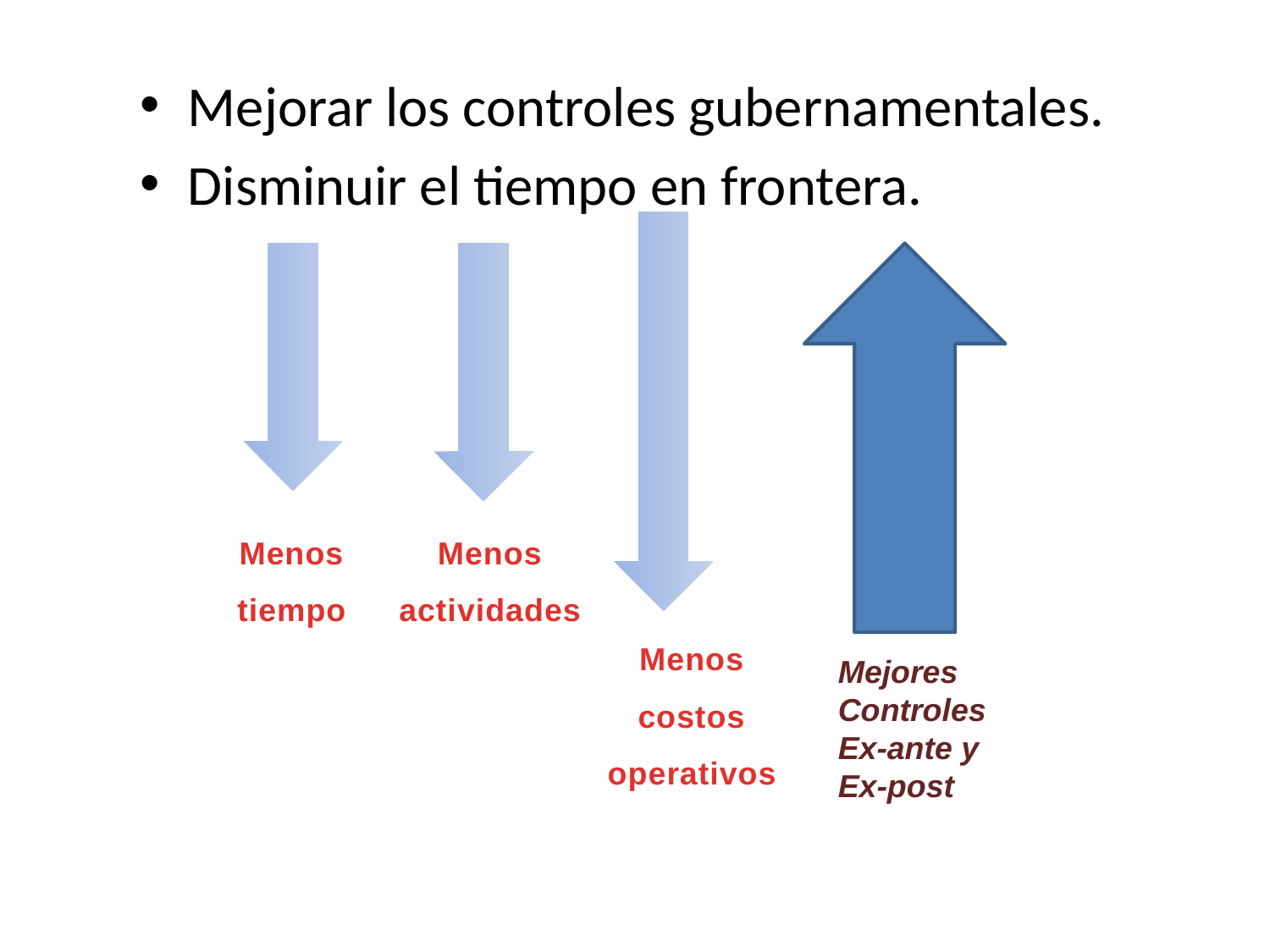

Mejorar los controles gubernamentales.
Disminuir el tiempo en frontera.

Menos tiempo
Menos actividades

Menos costos operativos
Mejores
Controles
Ex-ante y  Ex-post